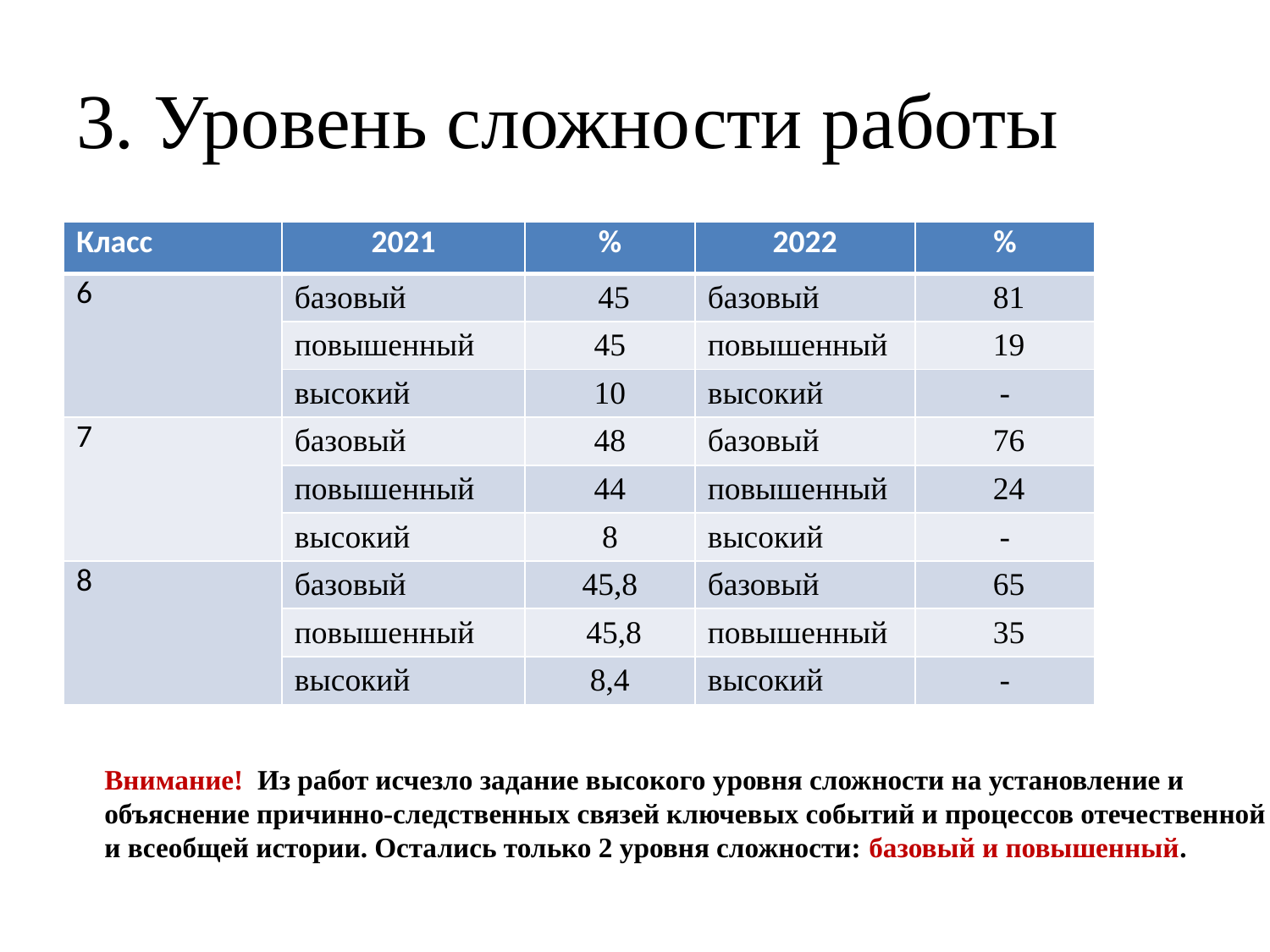

# 3. Уровень сложности работы
| Класс | 2021 | % | 2022 | % |
| --- | --- | --- | --- | --- |
| 6 | базовый | 45 | базовый | 81 |
|  | повышенный | 45 | повышенный | 19 |
|  | высокий | 10 | высокий | - |
| 7 | базовый | 48 | базовый | 76 |
|  | повышенный | 44 | повышенный | 24 |
|  | высокий | 8 | высокий | - |
| 8 | базовый | 45,8 | базовый | 65 |
|  | повышенный | 45,8 | повышенный | 35 |
|  | высокий | 8,4 | высокий | - |
Внимание!  Из работ исчезло задание высокого уровня сложности на установление и
объяснение причинно-следственных связей ключевых событий и процессов отечественной
и всеобщей истории. Остались только 2 уровня сложности: базовый и повышенный.